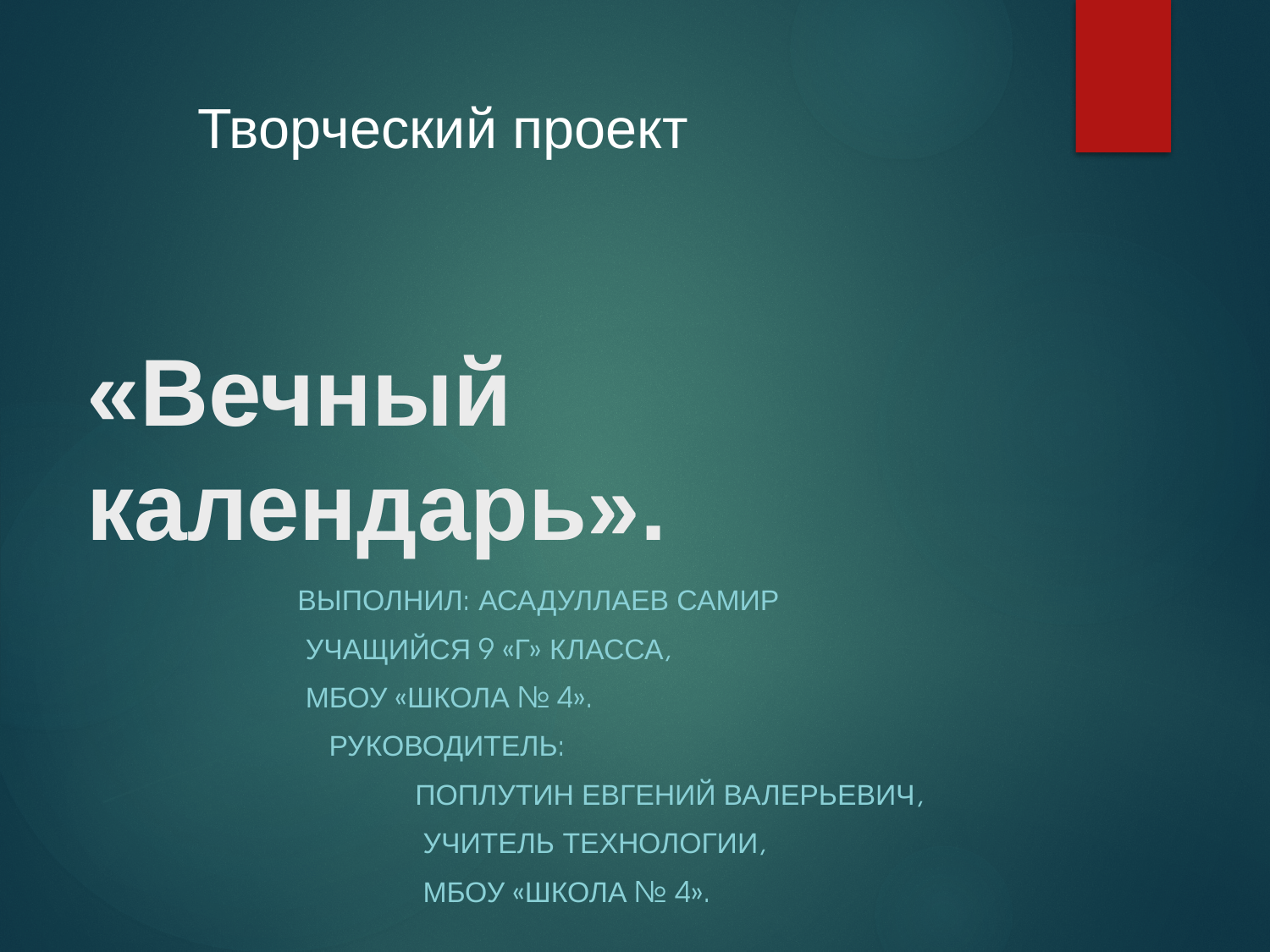

Творческий проект
# «Вечный календарь».
Выполнил: Асадуллаев Самир
 учащийся 9 «г» класса,
 МБОУ «Школа № 4».
    Руководитель:
               Поплутин Евгений Валерьевич,
                учитель технологии,
                МБОУ «Школа № 4».